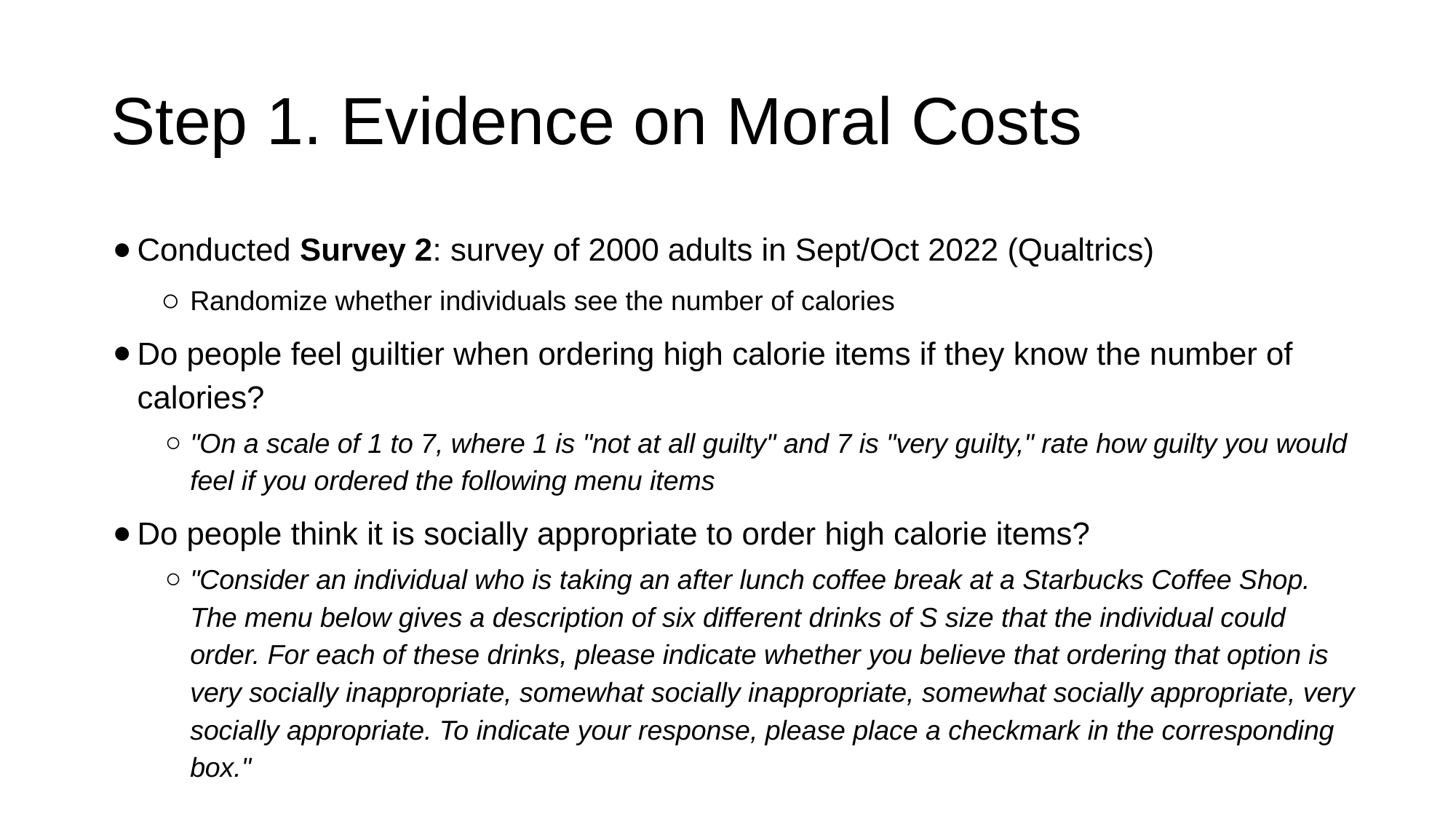

# Step 1. Evidence on Moral Costs
Conducted Survey 2: survey of 2000 adults in Sept/Oct 2022 (Qualtrics)
Randomize whether individuals see the number of calories
Do people feel guiltier when ordering high calorie items if they know the number of calories?
"On a scale of 1 to 7, where 1 is "not at all guilty" and 7 is "very guilty," rate how guilty you would feel if you ordered the following menu items
Do people think it is socially appropriate to order high calorie items?
"Consider an individual who is taking an after lunch coffee break at a Starbucks Coffee Shop. The menu below gives a description of six different drinks of S size that the individual could order. For each of these drinks, please indicate whether you believe that ordering that option is very socially inappropriate, somewhat socially inappropriate, somewhat socially appropriate, very socially appropriate. To indicate your response, please place a checkmark in the corresponding box."